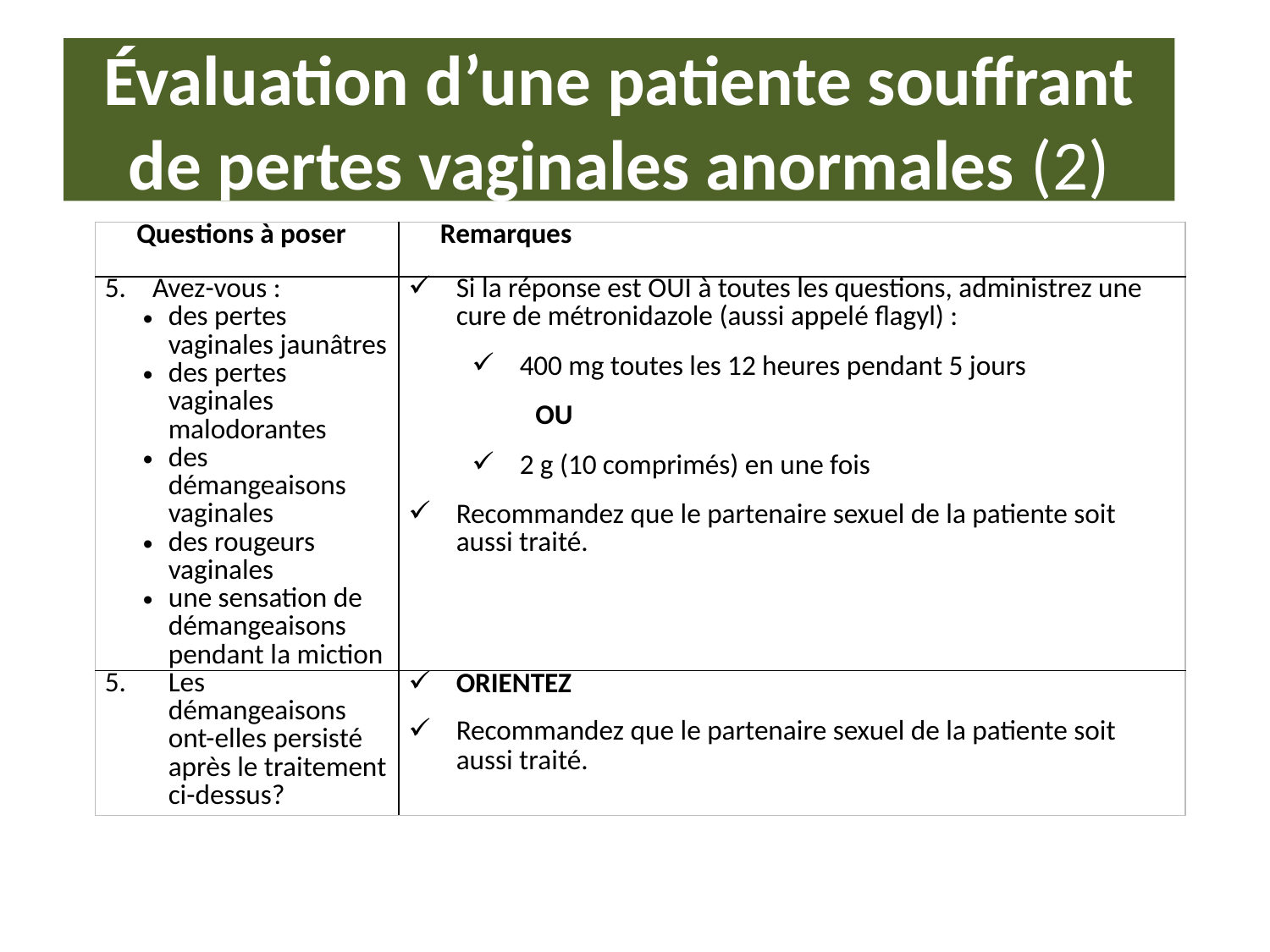

# Évaluation d’une patiente souffrant de pertes vaginales anormales (2)
| Questions à poser | Remarques |
| --- | --- |
| Avez-vous : des pertes vaginales jaunâtres des pertes vaginales malodorantes des démangeaisons vaginales des rougeurs vaginales une sensation de démangeaisons pendant la miction | Si la réponse est OUI à toutes les questions, administrez une cure de métronidazole (aussi appelé flagyl) : 400 mg toutes les 12 heures pendant 5 jours OU 2 g (10 comprimés) en une fois Recommandez que le partenaire sexuel de la patiente soit aussi traité. |
| Les démangeaisons ont-elles persisté après le traitement ci-dessus? | ORIENTEZ Recommandez que le partenaire sexuel de la patiente soit aussi traité. |